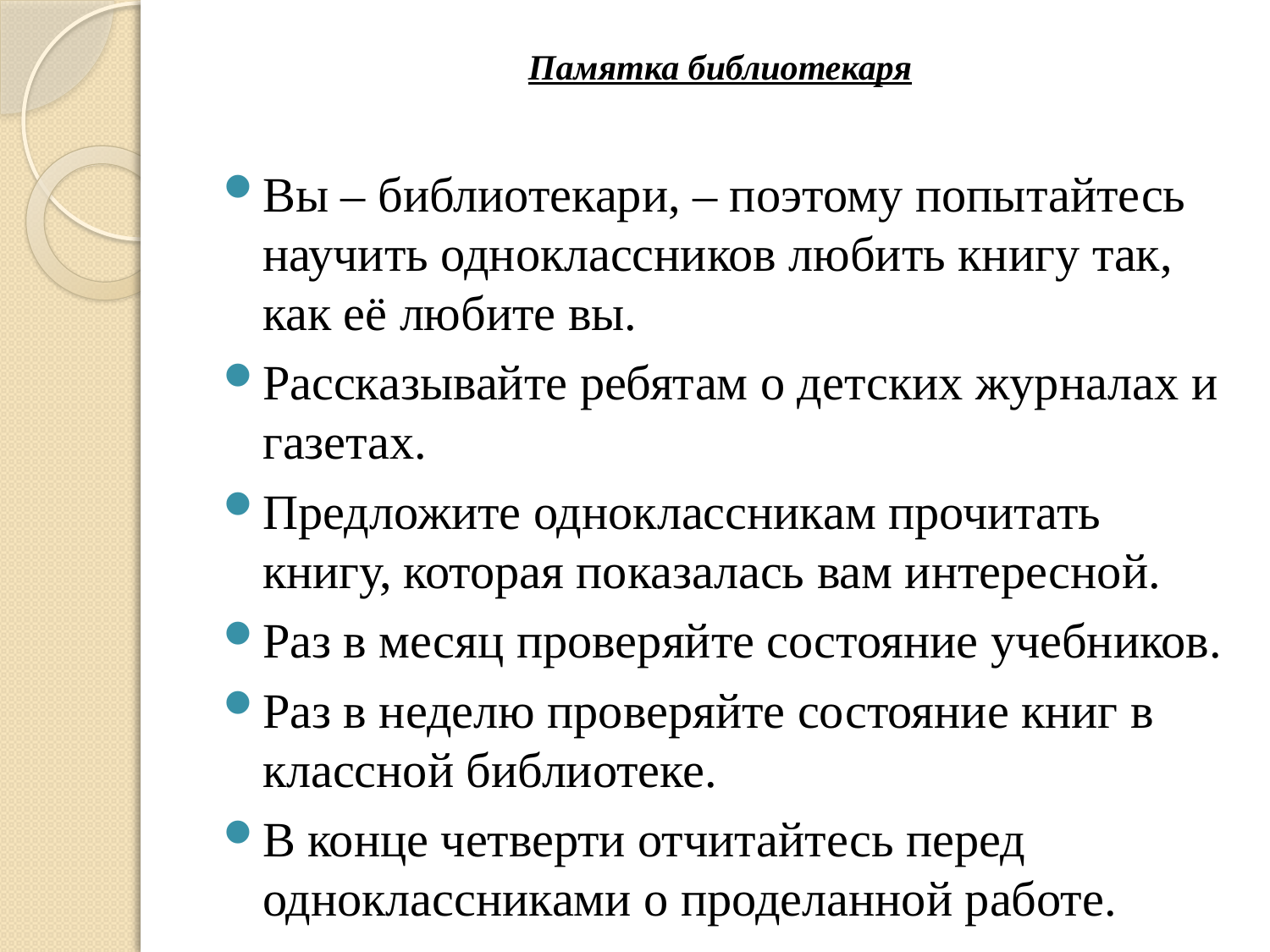

# Памятка библиотекаря
Вы – библиотекари, – поэтому попытайтесь научить одноклассников любить книгу так, как её любите вы.
Рассказывайте ребятам о детских журналах и газетах.
Предложите одноклассникам прочитать книгу, которая показалась вам интересной.
Раз в месяц проверяйте состояние учебников.
Раз в неделю проверяйте состояние книг в классной библиотеке.
В конце четверти отчитайтесь перед одноклассниками о проделанной работе.